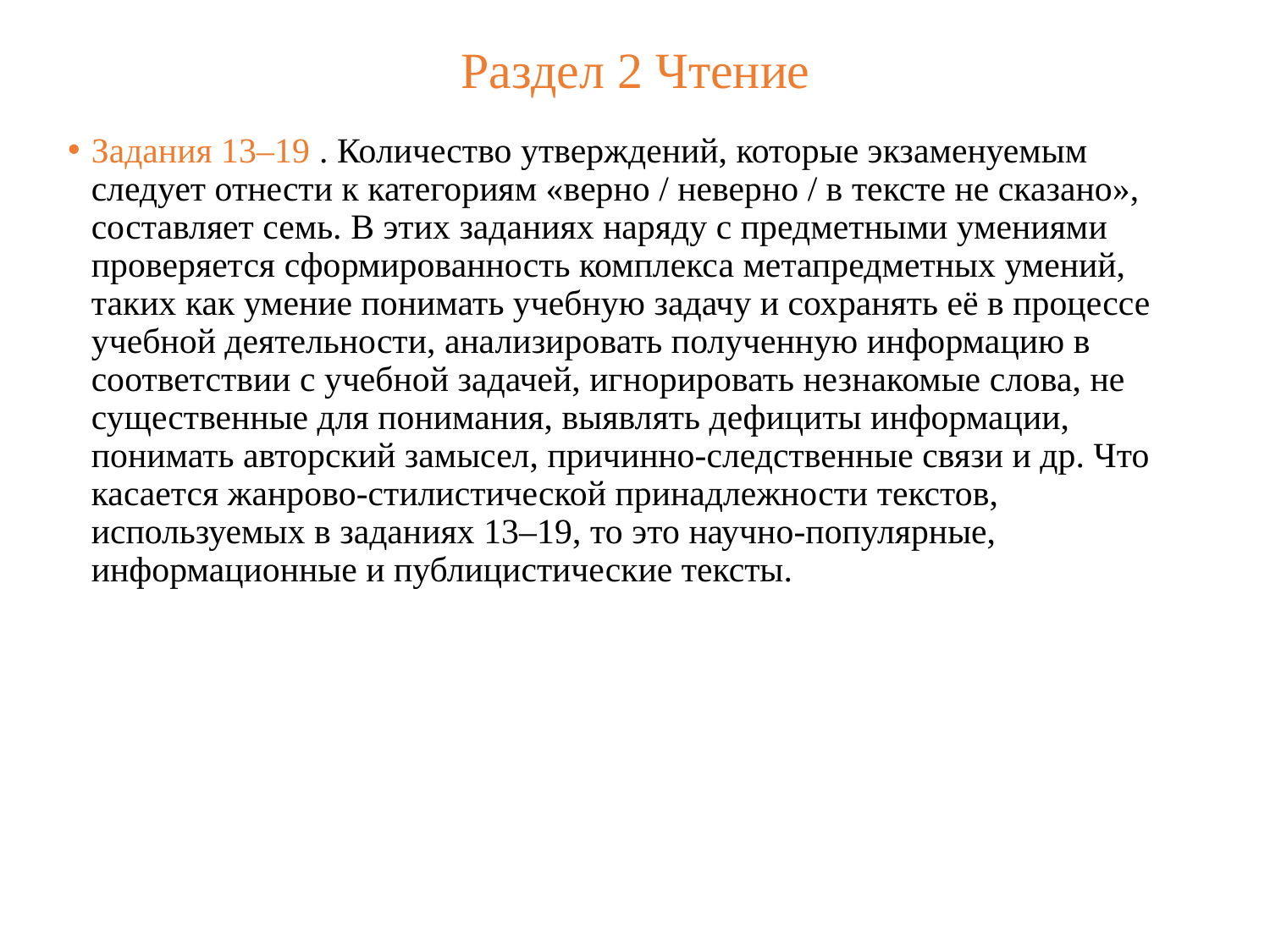

# Раздел 2 Чтение
Задания 13–19 . Количество утверждений, которые экзаменуемым следует отнести к категориям «верно / неверно / в тексте не сказано», составляет семь. В этих заданиях наряду с предметными умениями проверяется сформированность комплекса метапредметных умений, таких как умение понимать учебную задачу и сохранять её в процессе учебной деятельности, анализировать полученную информацию в соответствии с учебной задачей, игнорировать незнакомые слова, не существенные для понимания, выявлять дефициты информации, понимать авторский замысел, причинно-следственные связи и др. Что касается жанрово-стилистической принадлежности текстов, используемых в заданиях 13–19, то это научно-популярные, информационные и публицистические тексты.